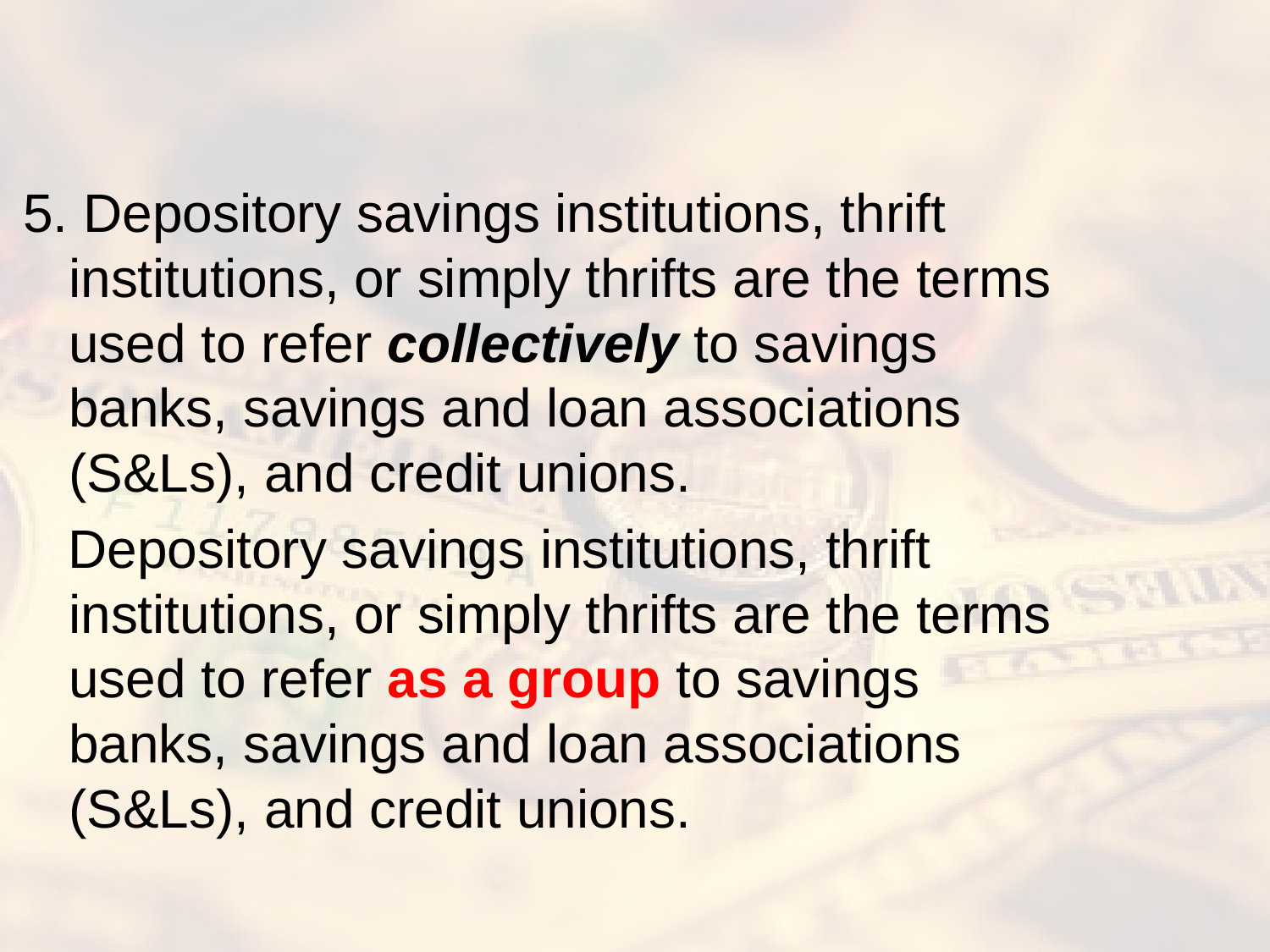

#

5. Depository savings institutions, thrift institutions, or simply thrifts are the terms used to refer collectively to savings banks, savings and loan associations (S&Ls), and credit unions.
   Depository savings institutions, thrift institutions, or simply thrifts are the terms used to refer as a group to savings banks, savings and loan associations (S&Ls), and credit unions.